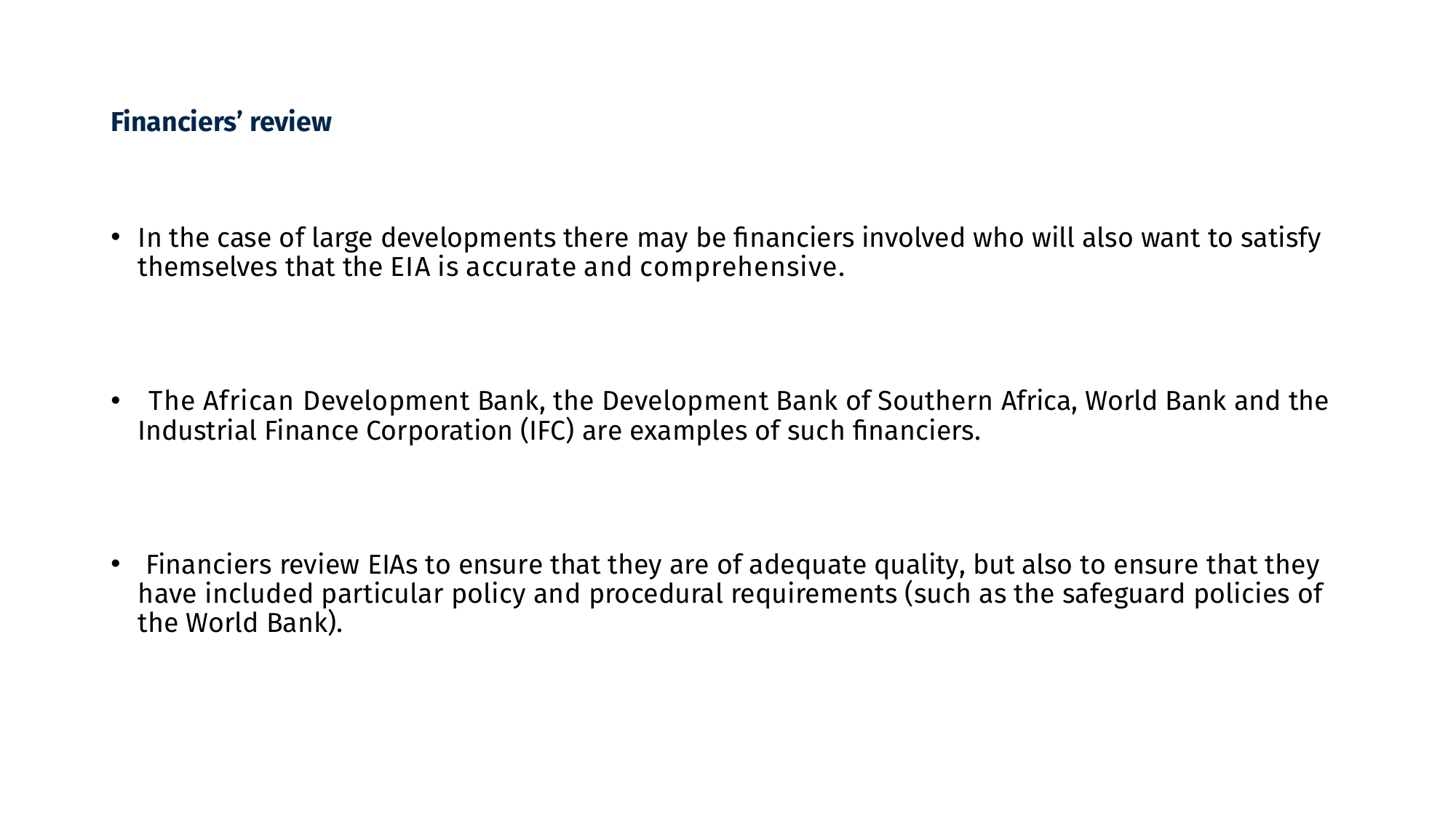

# Financiers’ review
In the case of large developments there may be financiers involved who will also want to satisfy themselves that the EIA is accurate and comprehensive.

 The African Development Bank, the Development Bank of Southern Africa, World Bank and the Industrial Finance Corporation (IFC) are examples of such financiers.

 Financiers review EIAs to ensure that they are of adequate quality, but also to ensure that they have included particular policy and procedural requirements (such as the safeguard policies of the World Bank).